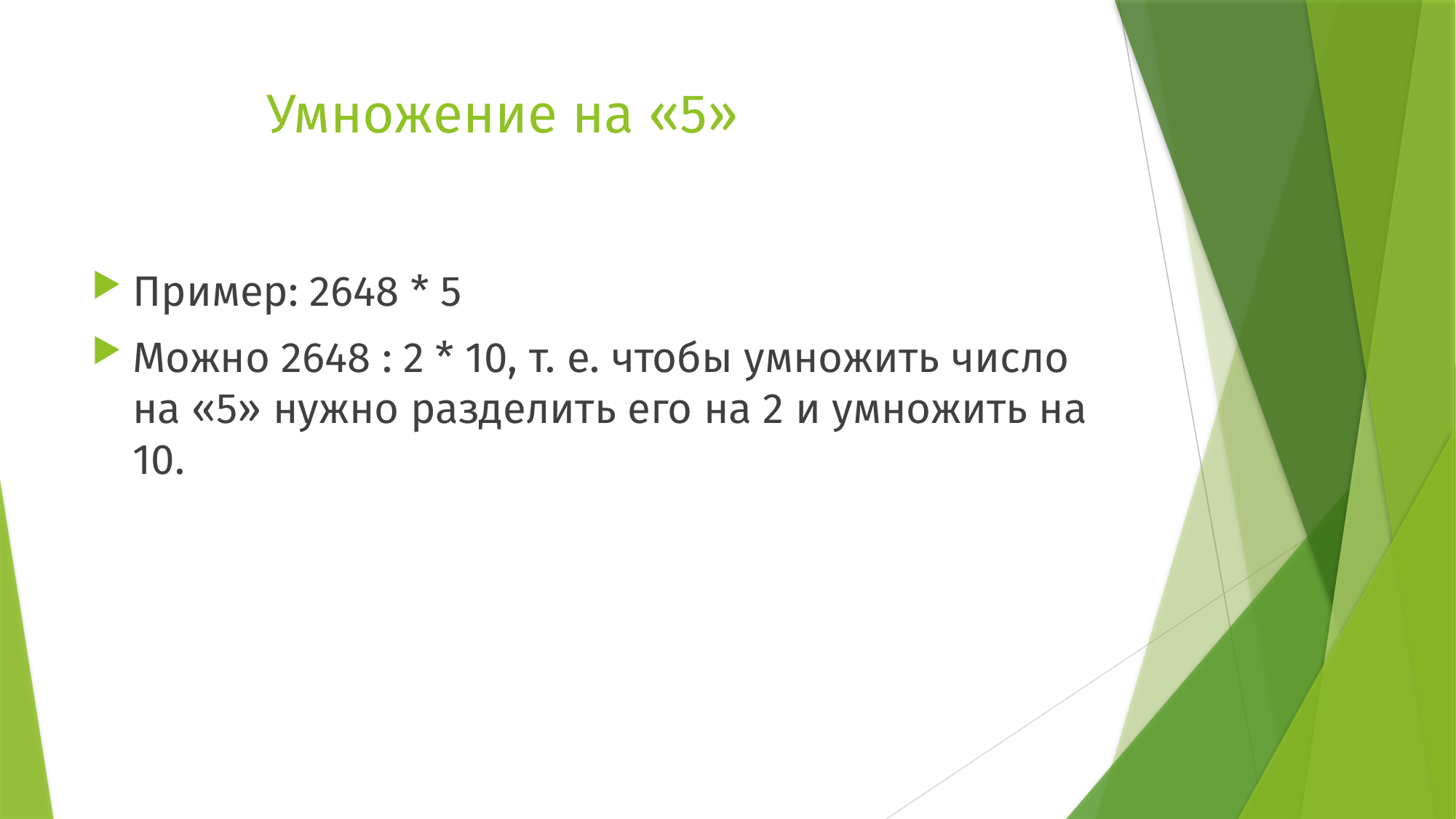

# Умножение на «5»
Пример: 2648 * 5
Можно 2648 : 2 * 10, т. е. чтобы умножить число на «5» нужно разделить его на 2 и умножить на 10.